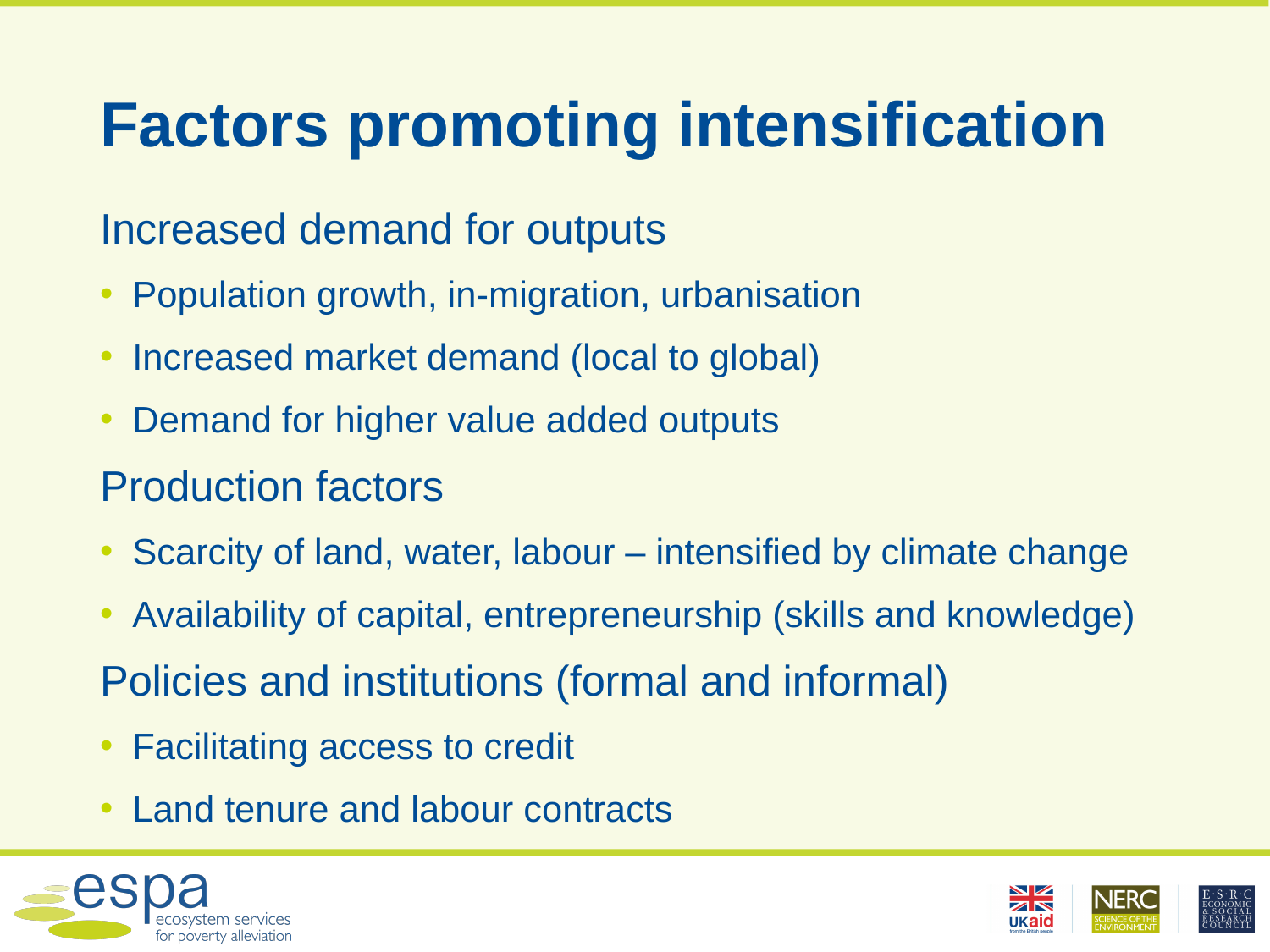

# Factors promoting intensification
Increased demand for outputs
Population growth, in-migration, urbanisation
Increased market demand (local to global)
Demand for higher value added outputs
Production factors
Scarcity of land, water, labour – intensified by climate change
Availability of capital, entrepreneurship (skills and knowledge)
Policies and institutions (formal and informal)
Facilitating access to credit
Land tenure and labour contracts